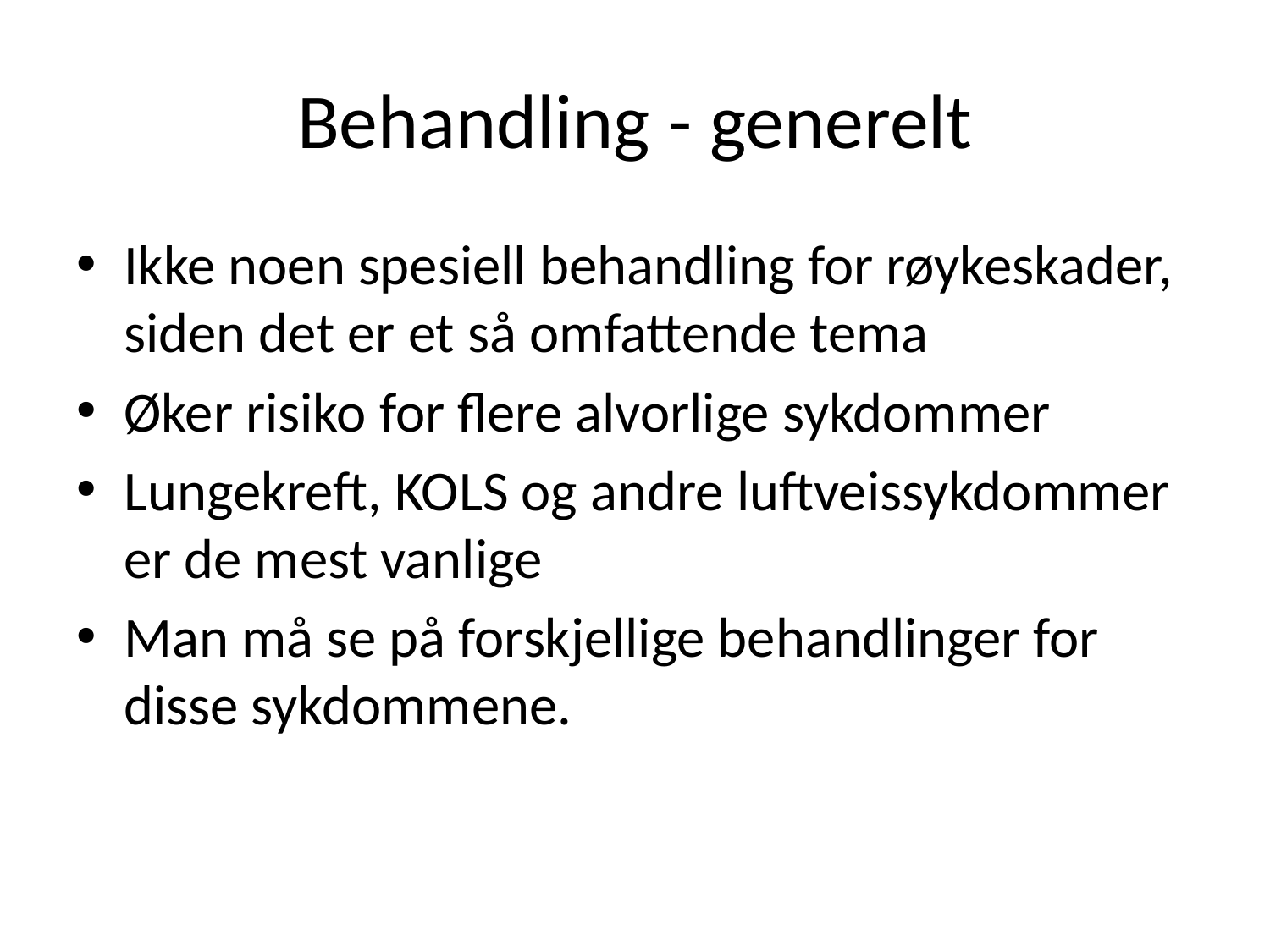

# Behandling - generelt
Ikke noen spesiell behandling for røykeskader, siden det er et så omfattende tema
Øker risiko for flere alvorlige sykdommer
Lungekreft, KOLS og andre luftveissykdommer er de mest vanlige
Man må se på forskjellige behandlinger for disse sykdommene.